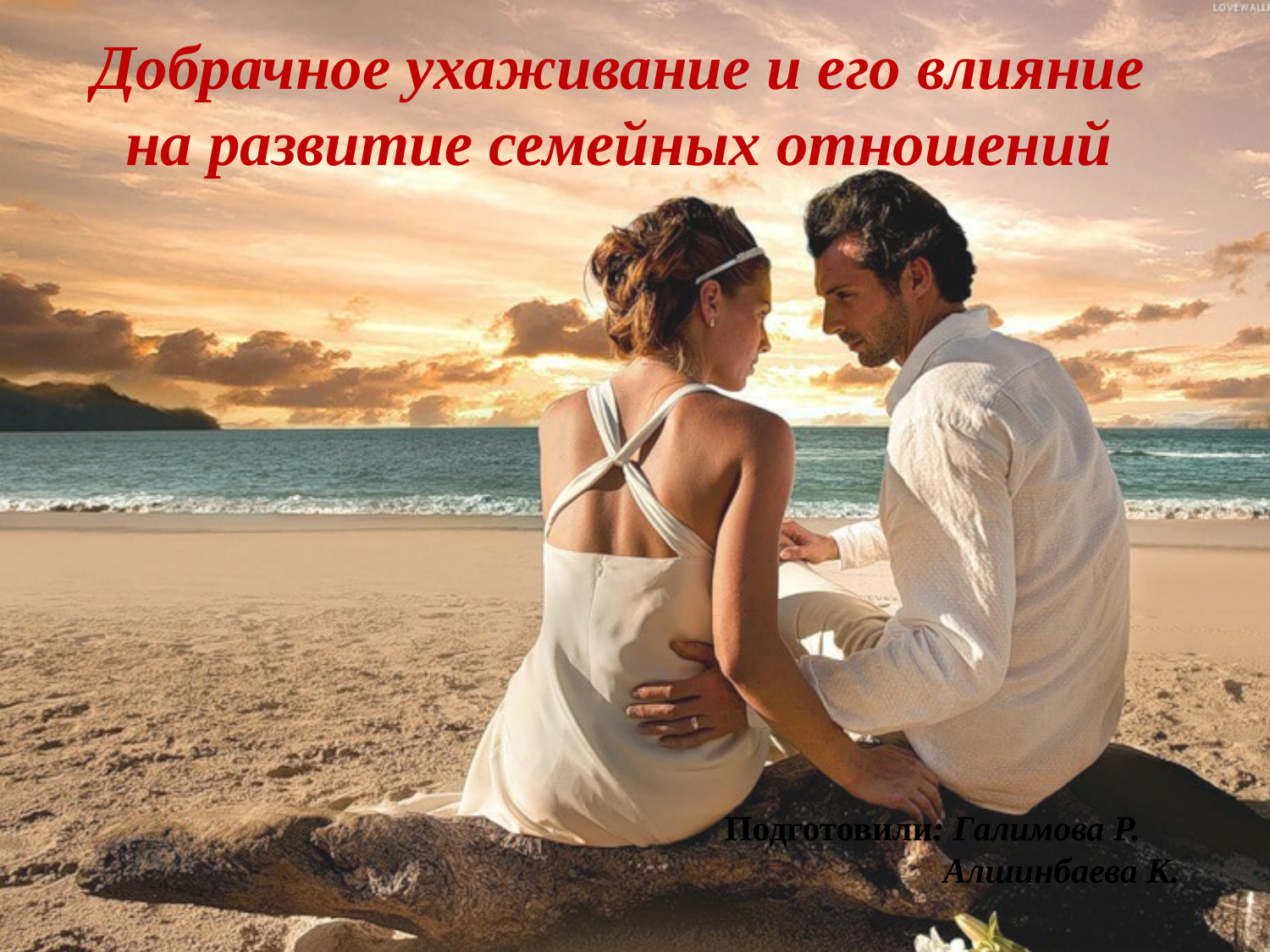

# Добрачное ухаживание и его влияние на развитие семейных отношений
Подготовили: Галимова Р.
                             Алшинбаева К.